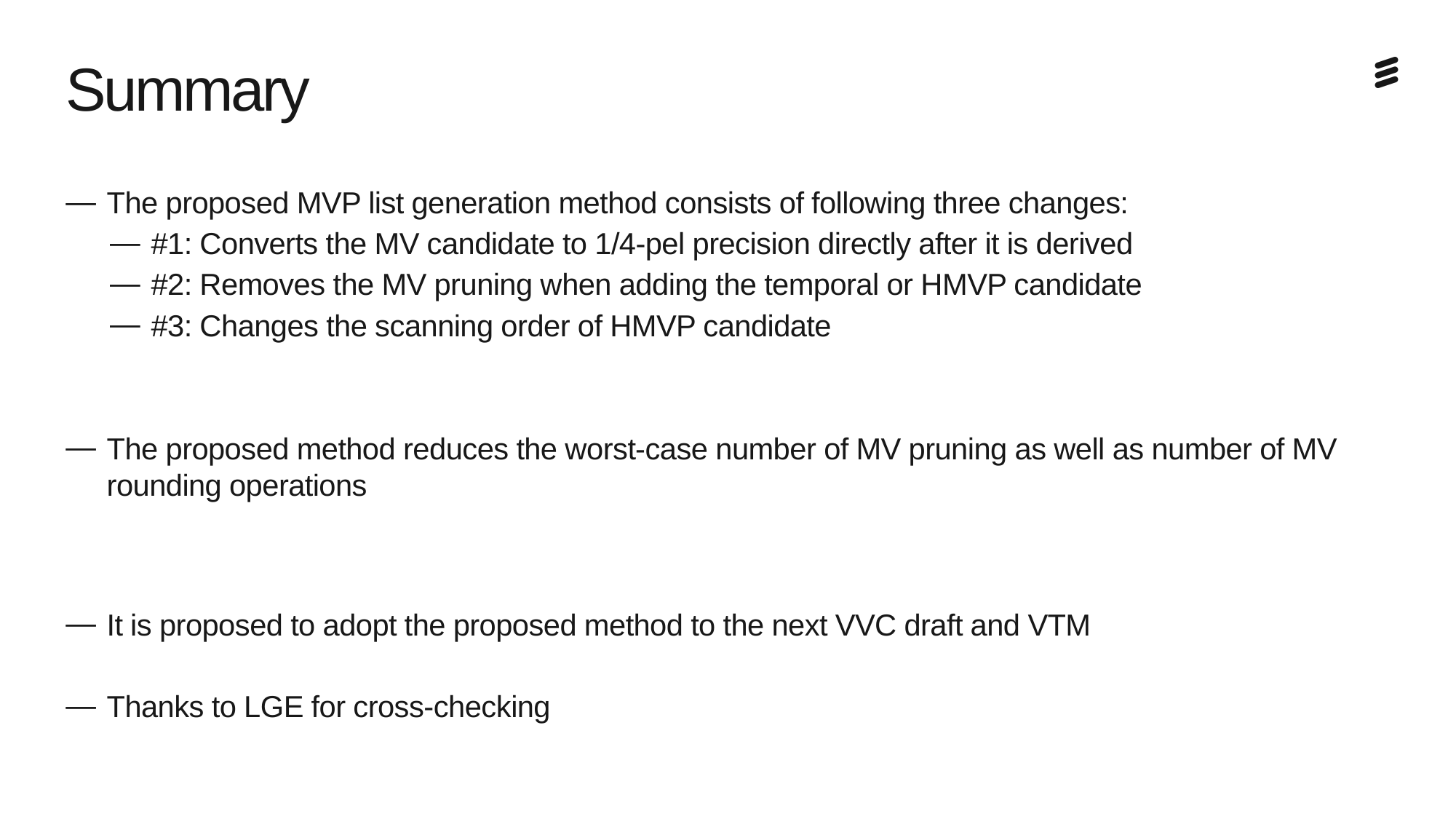

# Summary
The proposed MVP list generation method consists of following three changes:
#1: Converts the MV candidate to 1/4-pel precision directly after it is derived
#2: Removes the MV pruning when adding the temporal or HMVP candidate
#3: Changes the scanning order of HMVP candidate

The proposed method reduces the worst-case number of MV pruning as well as number of MV rounding operations

It is proposed to adopt the proposed method to the next VVC draft and VTM

Thanks to LGE for cross-checking